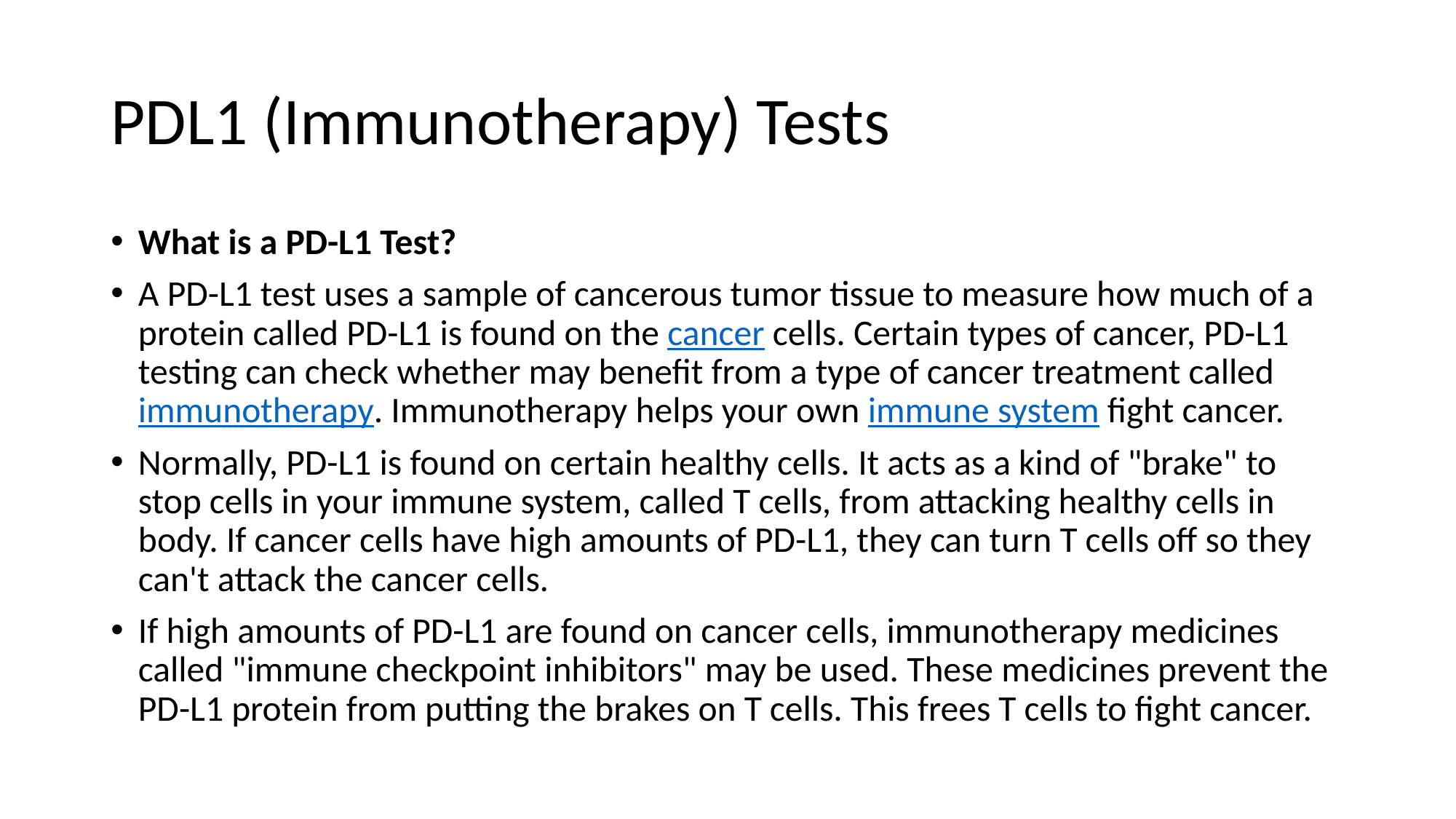

# PDL1 (Immunotherapy) Tests
What is a PD-L1 Test?
A PD-L1 test uses a sample of cancerous tumor tissue to measure how much of a protein called PD-L1 is found on the cancer cells. Certain types of cancer, PD-L1 testing can check whether may benefit from a type of cancer treatment called immunotherapy. Immunotherapy helps your own immune system fight cancer.
Normally, PD-L1 is found on certain healthy cells. It acts as a kind of "brake" to stop cells in your immune system, called T cells, from attacking healthy cells in body. If cancer cells have high amounts of PD-L1, they can turn T cells off so they can't attack the cancer cells.
If high amounts of PD-L1 are found on cancer cells, immunotherapy medicines called "immune checkpoint inhibitors" may be used. These medicines prevent the PD-L1 protein from putting the brakes on T cells. This frees T cells to fight cancer.